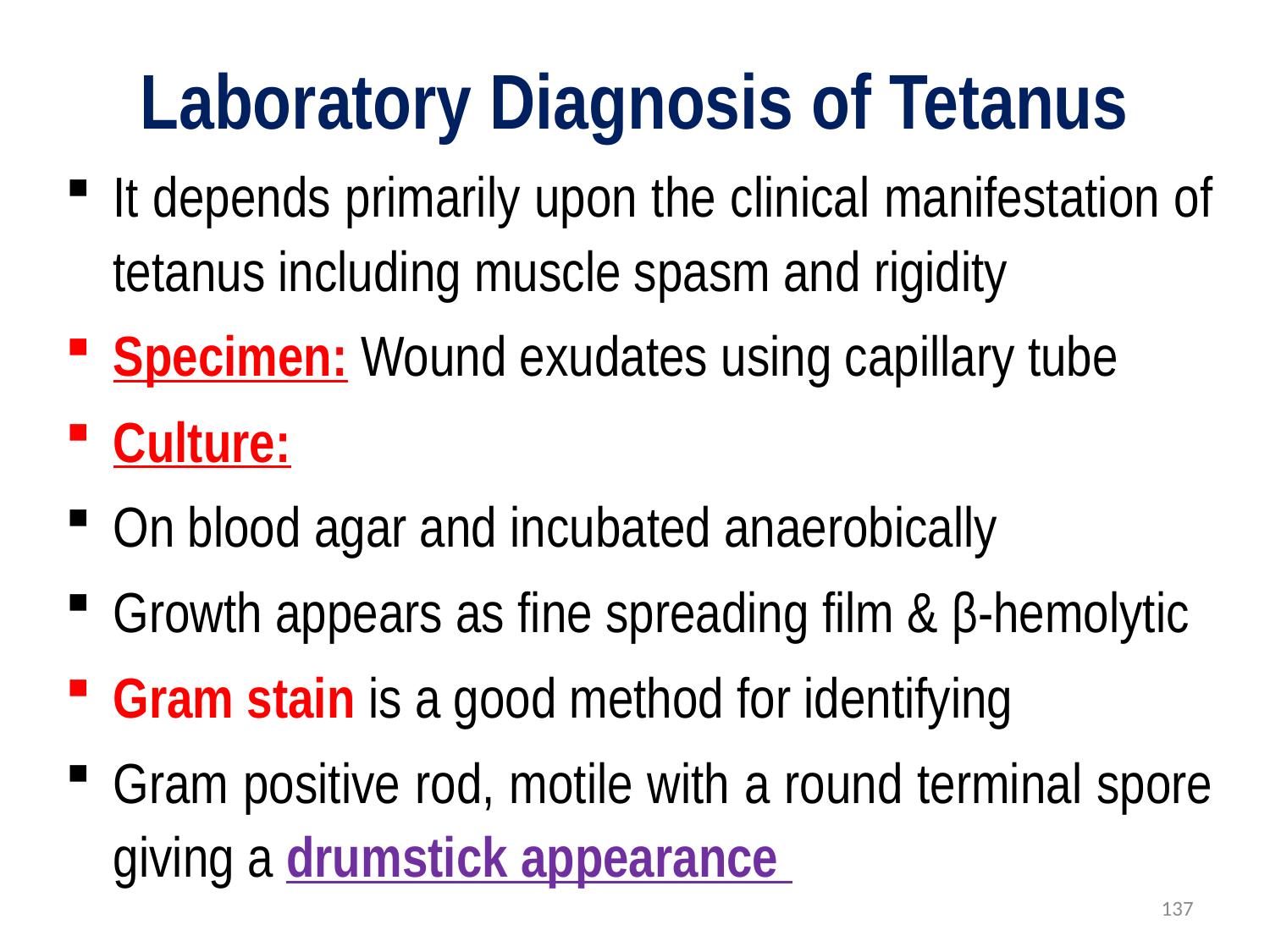

# Laboratory Diagnosis of Tetanus
It depends primarily upon the clinical manifestation of tetanus including muscle spasm and rigidity
Specimen: Wound exudates using capillary tube
Culture:
On blood agar and incubated anaerobically
Growth appears as fine spreading film & β-hemolytic
Gram stain is a good method for identifying
Gram positive rod, motile with a round terminal spore giving a drumstick appearance

137